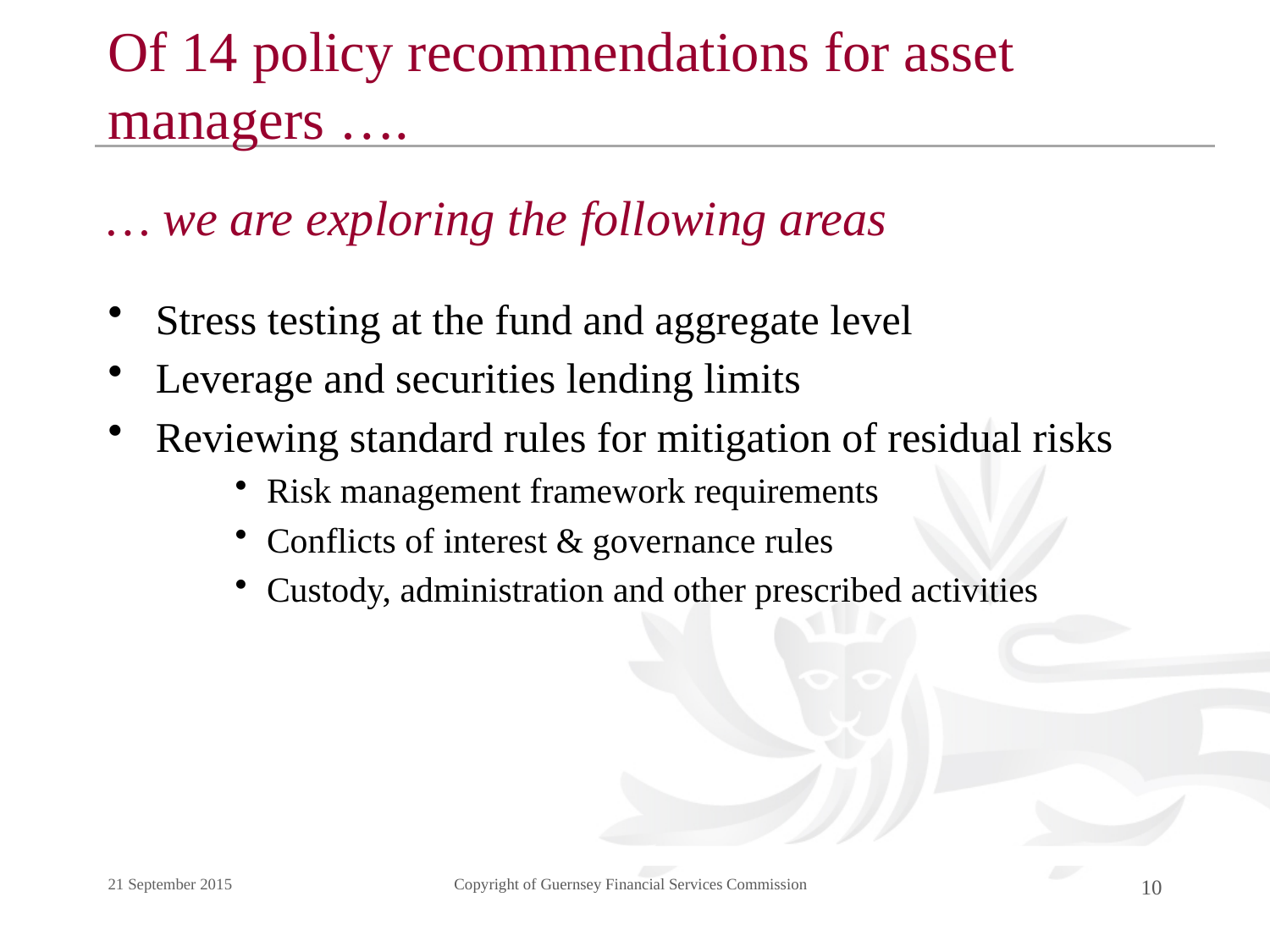

# Of 14 policy recommendations for asset managers ….
… we are exploring the following areas
Stress testing at the fund and aggregate level
Leverage and securities lending limits
Reviewing standard rules for mitigation of residual risks
Risk management framework requirements
Conflicts of interest & governance rules
Custody, administration and other prescribed activities
21 September 2015
Copyright of Guernsey Financial Services Commission
10